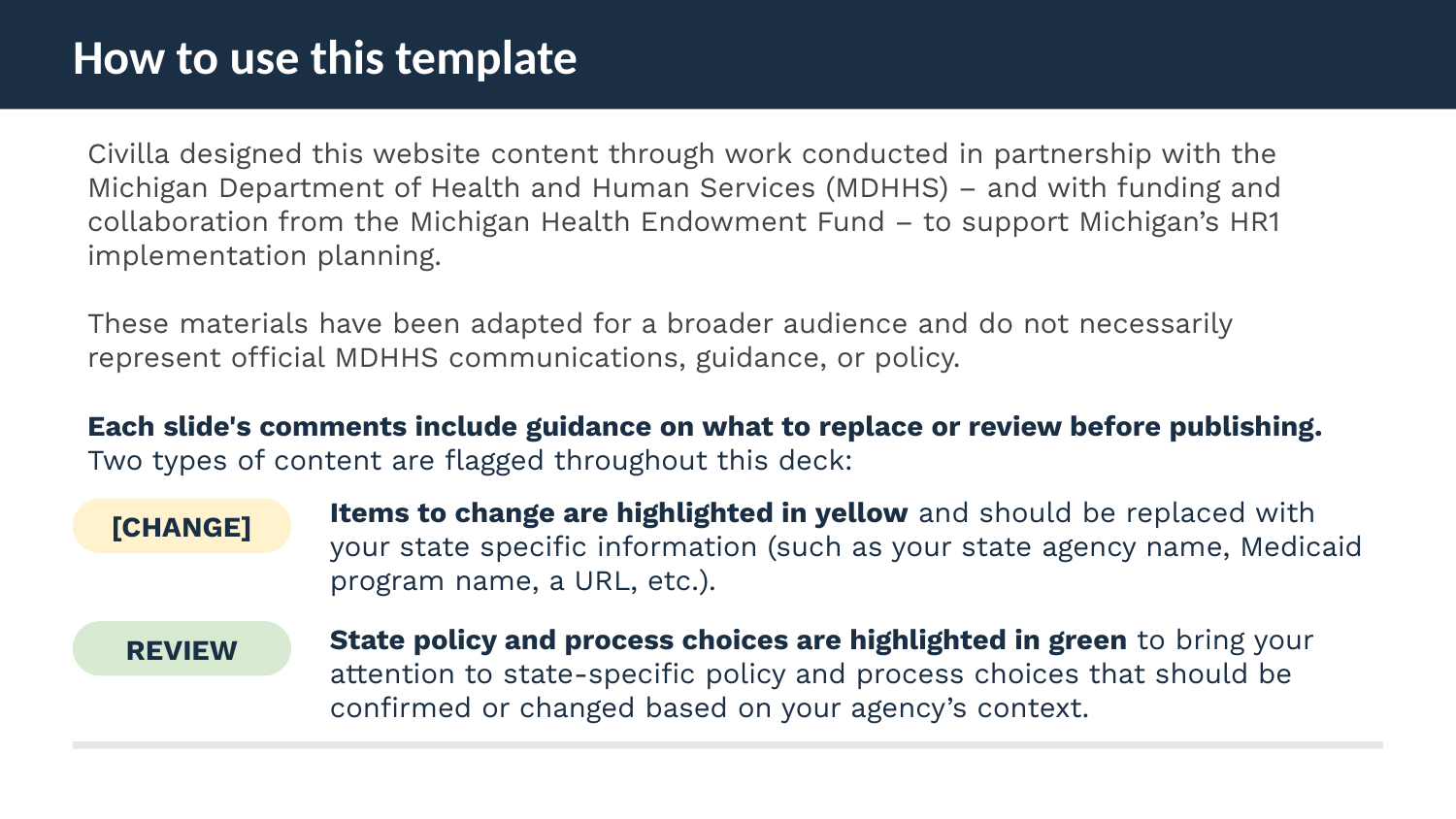

How to use this template

Civilla designed this website content through work conducted in partnership with the Michigan Department of Health and Human Services (MDHHS) – and with funding and collaboration from the Michigan Health Endowment Fund – to support Michigan’s HR1 implementation planning.

These materials have been adapted for a broader audience and do not necessarily represent official MDHHS communications, guidance, or policy.
Each slide's comments include guidance on what to replace or review before publishing.
Two types of content are flagged throughout this deck:
Items to change are highlighted in yellow and should be replaced with your state specific information (such as your state agency name, Medicaid program name, a URL, etc.).
[CHANGE]
State policy and process choices are highlighted in green to bring your attention to state-specific policy and process choices that should be confirmed or changed based on your agency’s context.
REVIEW